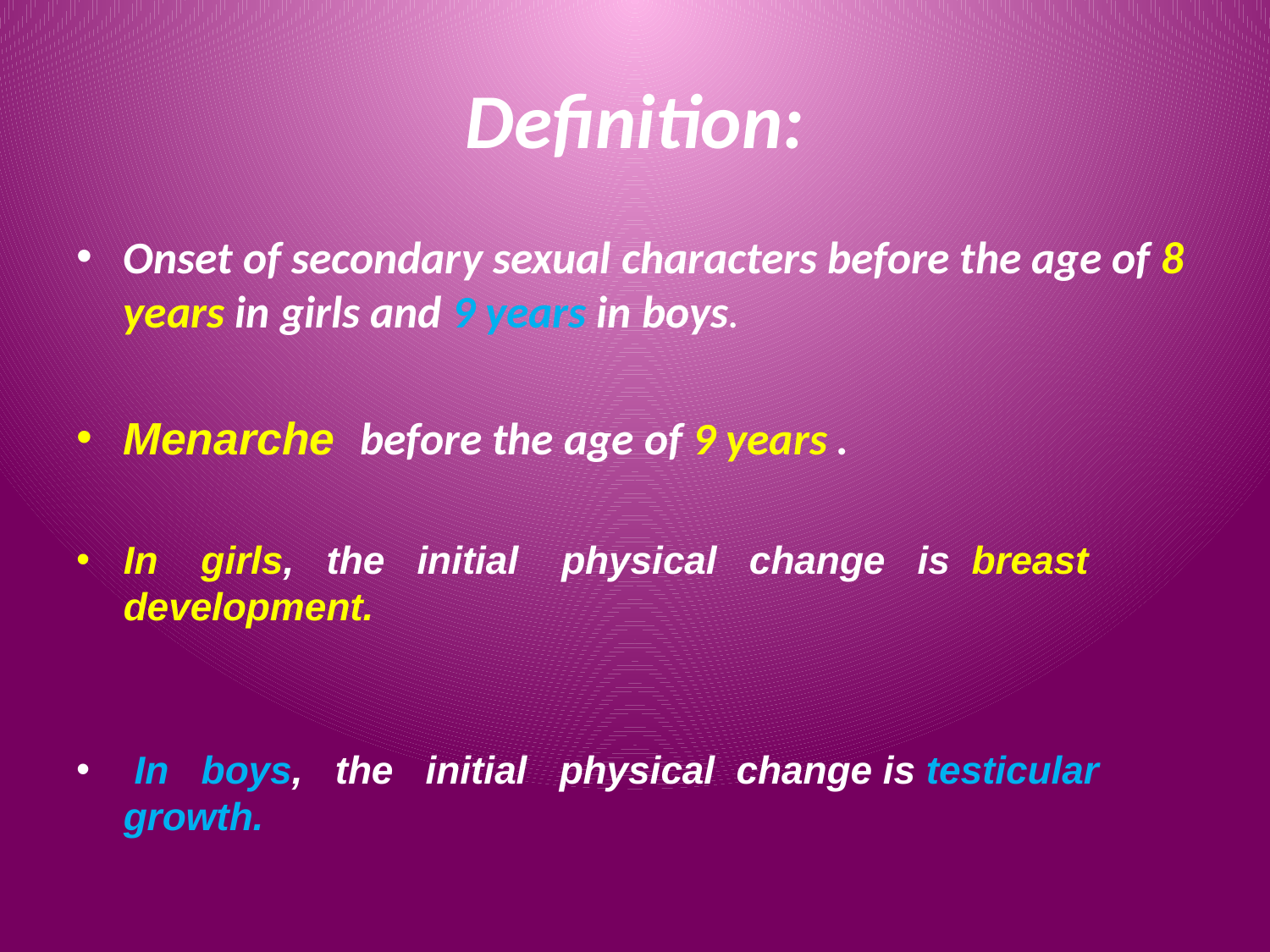

# Definition:
Onset of secondary sexual characters before the age of 8 years in girls and 9 years in boys.

Menarche  before the age of 9 years .

In    girls,   the   initial    physical   change   is  breast development.

 In   boys,   the   initial   physical  change is testicular growth.